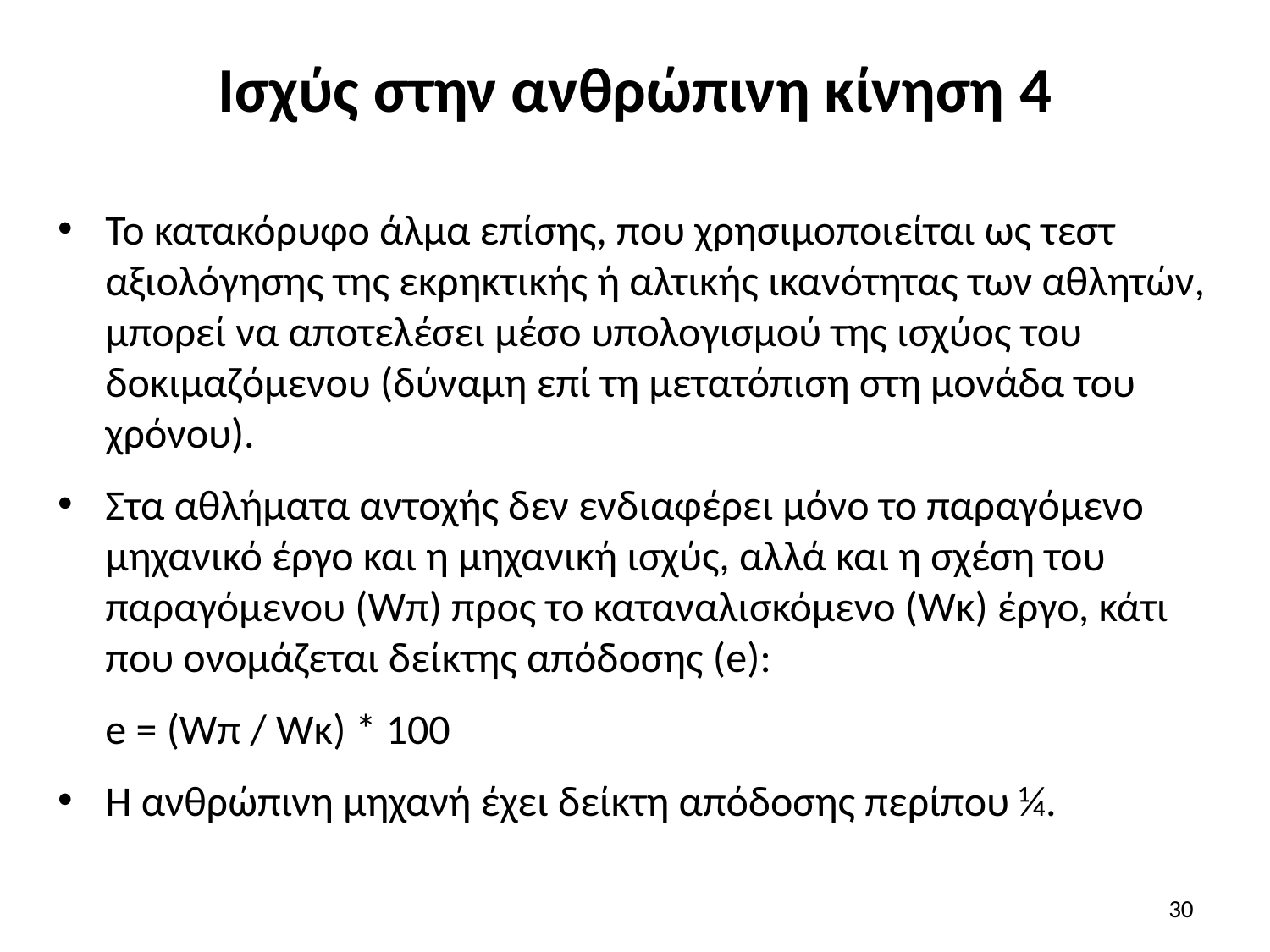

# Ισχύς στην ανθρώπινη κίνηση 4
Το κατακόρυφο άλμα επίσης, που χρησιμοποιείται ως τεστ αξιολόγησης της εκρηκτικής ή αλτικής ικανότητας των αθλητών, μπορεί να αποτελέσει μέσο υπολογισμού της ισχύος του δοκιμαζόμενου (δύναμη επί τη μετατόπιση στη μονάδα του χρόνου).
Στα αθλήματα αντοχής δεν ενδιαφέρει μόνο το παραγόμενο μηχανικό έργο και η μηχανική ισχύς, αλλά και η σχέση του παραγόμενου (Wπ) προς το καταναλισκόμενο (Wκ) έργο, κάτι που ονομάζεται δείκτης απόδοσης (e):
     e = (Wπ / Wκ) * 100
Η ανθρώπινη μηχανή έχει δείκτη απόδοσης περίπου ¼.
30